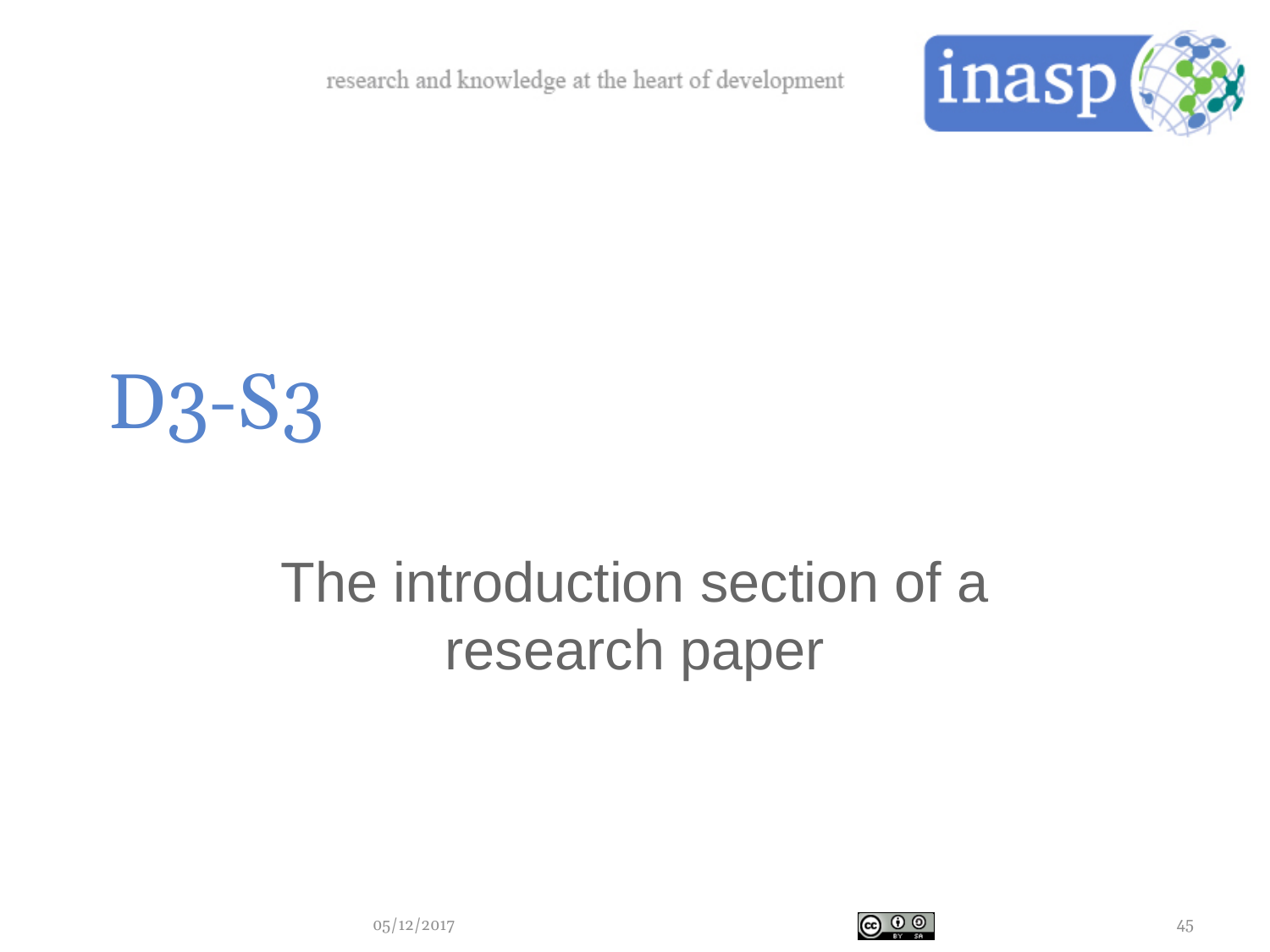

# D3-S3
The introduction section of a research paper
05/12/2017

45